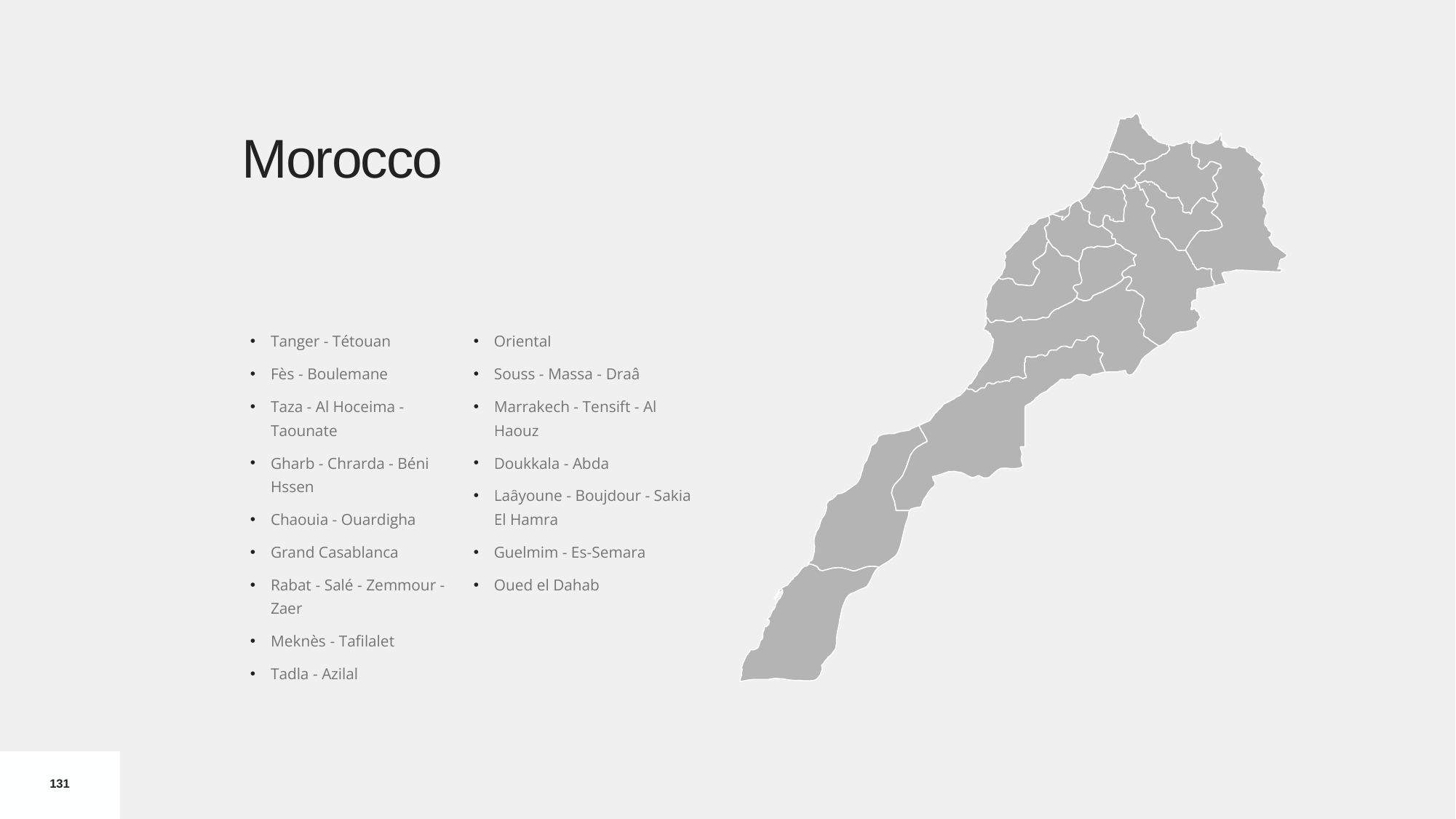

# Morocco

Tanger - Tétouan
Fès - Boulemane
Taza - Al Hoceima - Taounate
Gharb - Chrarda - Béni Hssen
Chaouia - Ouardigha
Grand Casablanca
Rabat - Salé - Zemmour - Zaer
Meknès - Tafilalet
Tadla - Azilal
Oriental
Souss - Massa - Draâ
Marrakech - Tensift - Al Haouz
Doukkala - Abda
Laâyoune - Boujdour - Sakia El Hamra
Guelmim - Es-Semara
Oued el Dahab